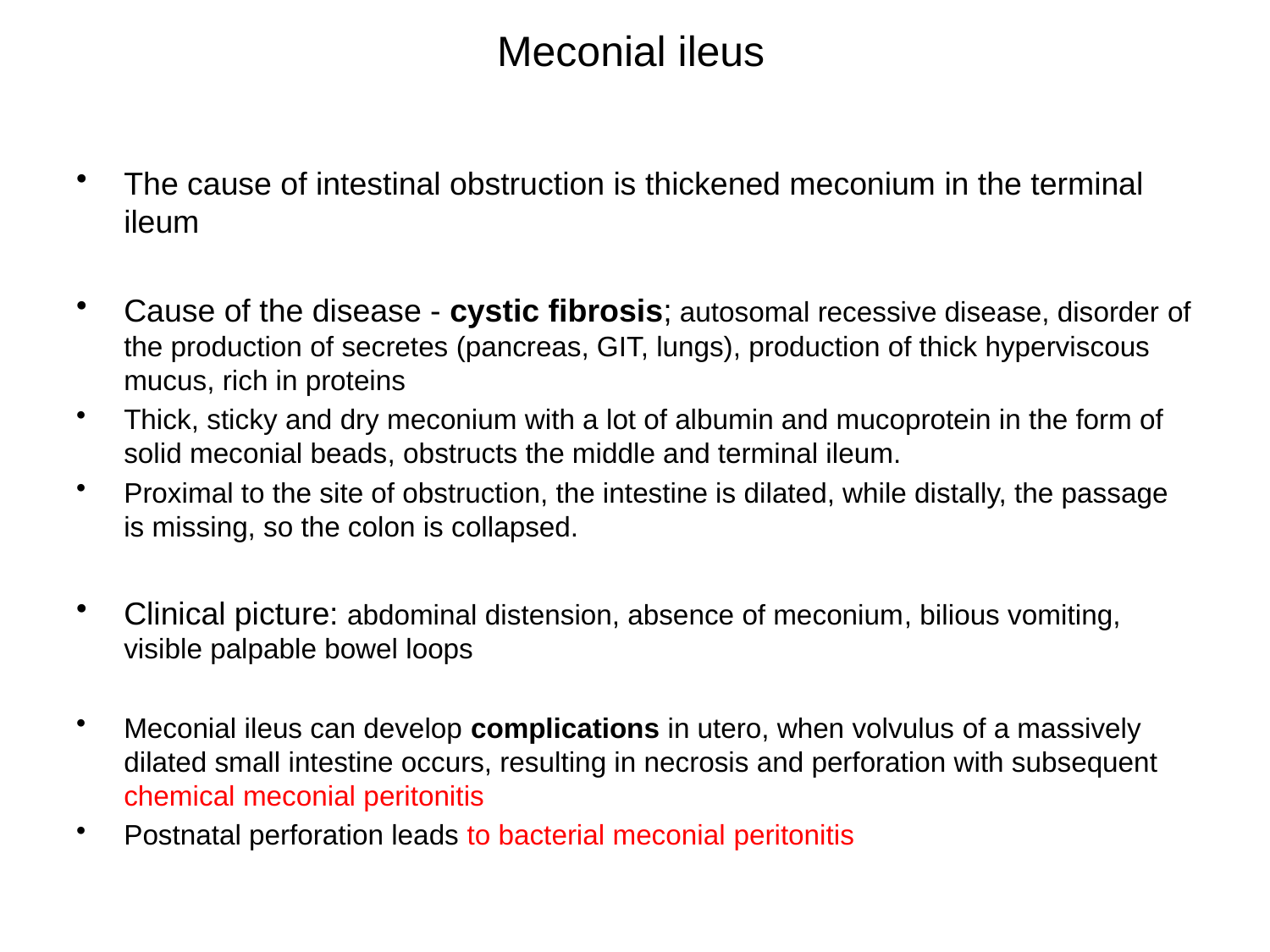

# Meconial ileus

The cause of intestinal obstruction is thickened meconium in the terminal ileum

Cause of the disease - cystic fibrosis; autosomal recessive disease, disorder of the production of secretes (pancreas, GIT, lungs), production of thick hyperviscous mucus, rich in proteins
Thick, sticky and dry meconium with a lot of albumin and mucoprotein in the form of solid meconial beads, obstructs the middle and terminal ileum.
Proximal to the site of obstruction, the intestine is dilated, while distally, the passage is missing, so the colon is collapsed.

Clinical picture: abdominal distension, absence of meconium, bilious vomiting, visible palpable bowel loops

Meconial ileus can develop complications in utero, when volvulus of a massively dilated small intestine occurs, resulting in necrosis and perforation with subsequent chemical meconial peritonitis
Postnatal perforation leads to bacterial meconial peritonitis